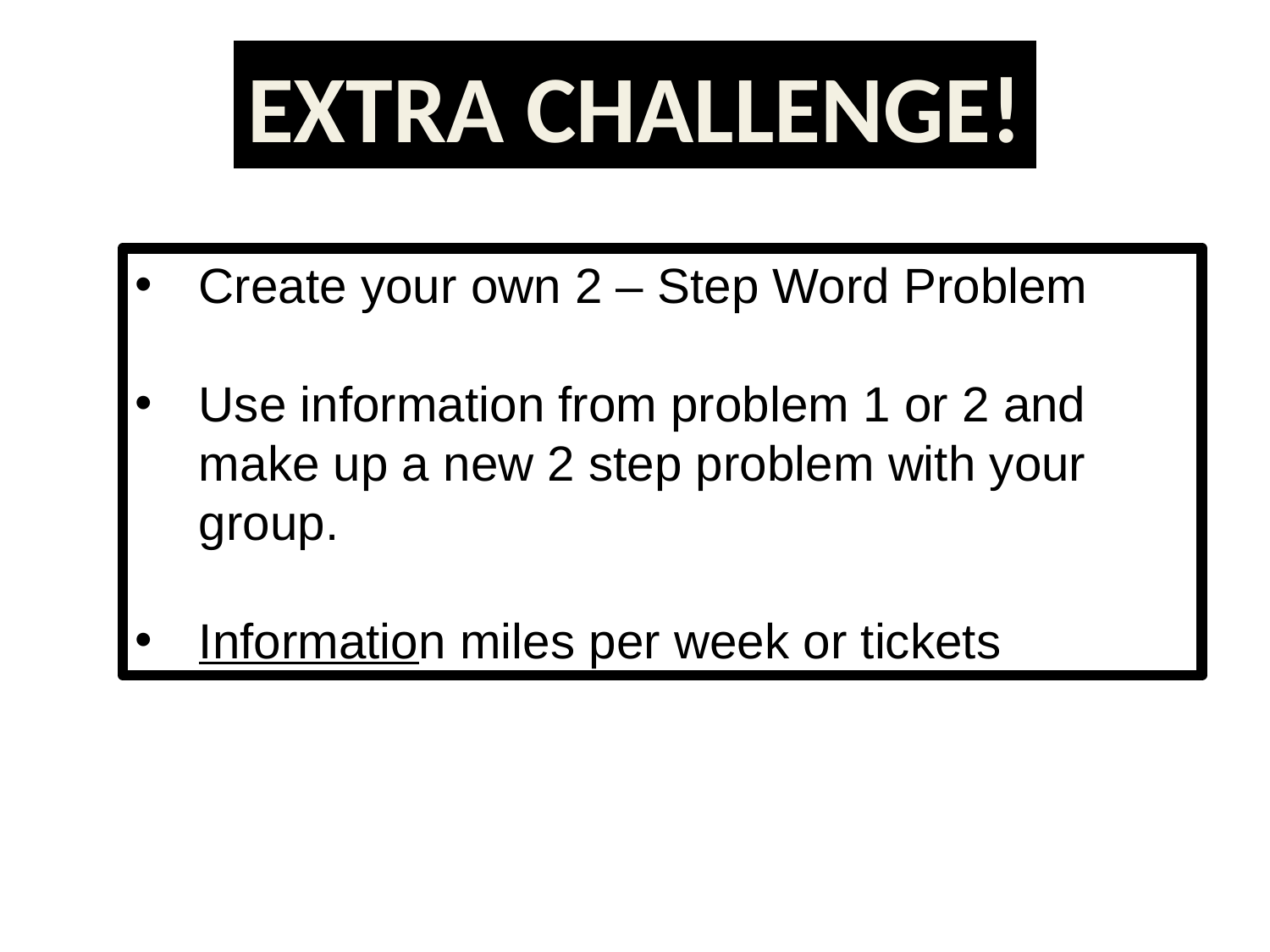

EXTRA CHALLENGE!
Create your own 2 – Step Word Problem

Use information from problem 1 or 2 and make up a new 2 step problem with your group.

Information miles per week or tickets